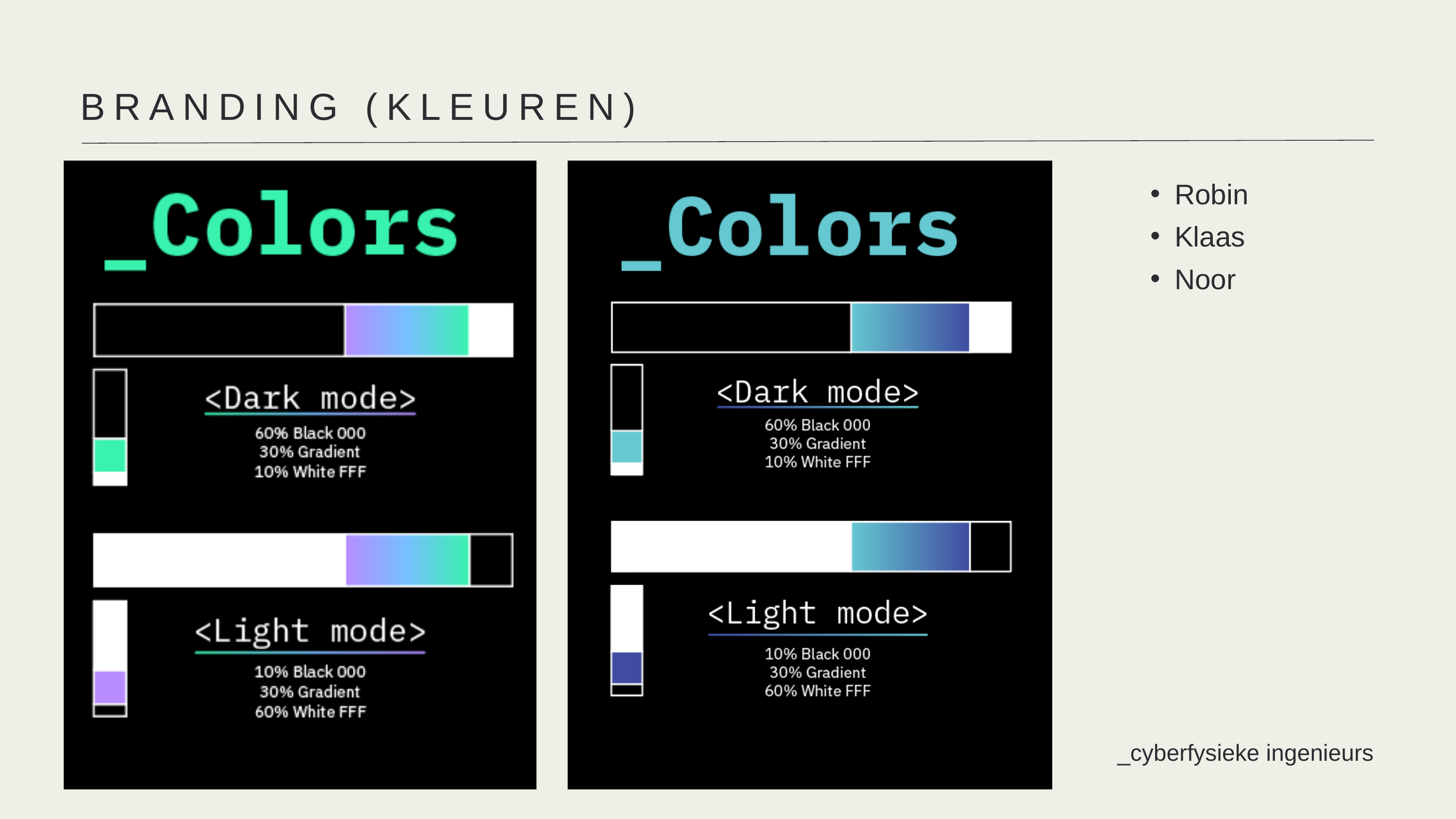

BRANDING (KLEUREN)

Robin
Klaas
Noor
_cyberfysieke ingenieurs